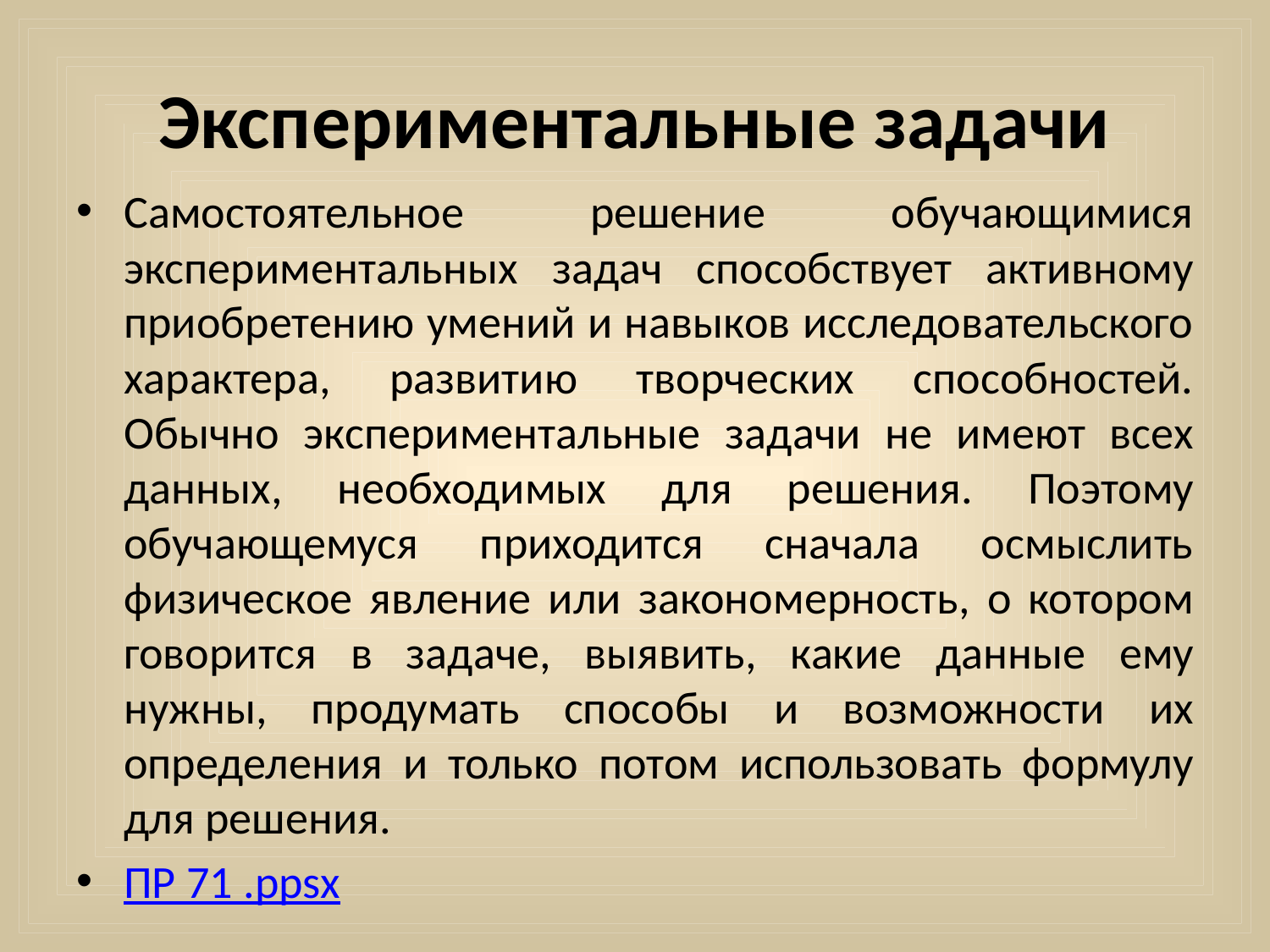

# Экспериментальные задачи
Самостоятельное решение обучающимися экспериментальных задач способствует активному приобретению умений и навыков исследовательского характера, развитию творческих способностей. Обычно экспериментальные задачи не имеют всех данных, необходимых для решения. Поэтому обучающемуся приходится сначала осмыслить физическое явление или закономерность, о котором говорится в задаче, выявить, какие данные ему нужны, продумать способы и возможности их определения и только потом использовать формулу для решения.
ПР 71 .ppsx